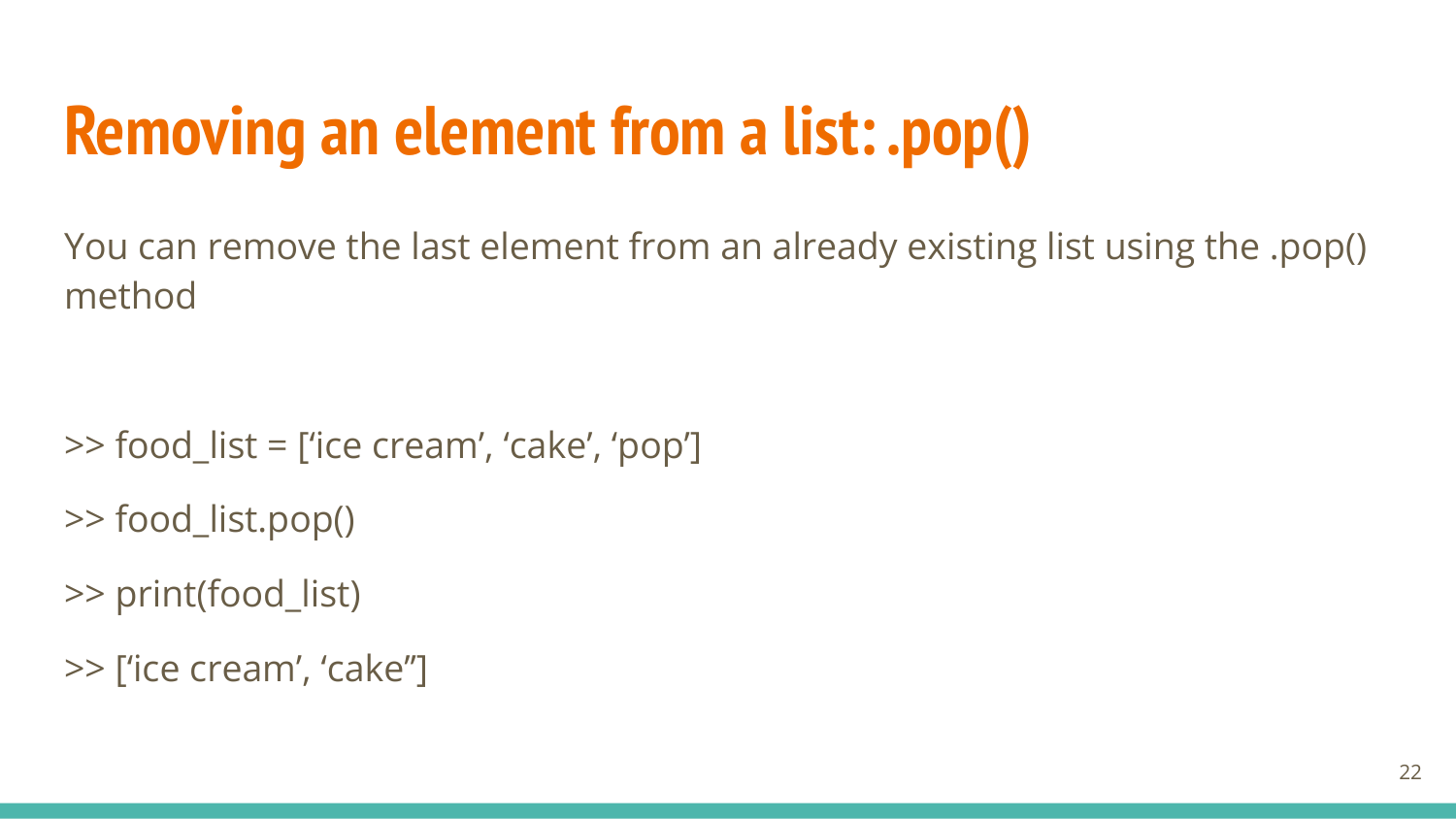

# Removing an element from a list: .pop()
You can remove the last element from an already existing list using the .pop() method

>> food_list = [‘ice cream’, ‘cake’, ‘pop’]
>> food_list.pop()
>> print(food_list)
>> [‘ice cream’, ‘cake’’]
22